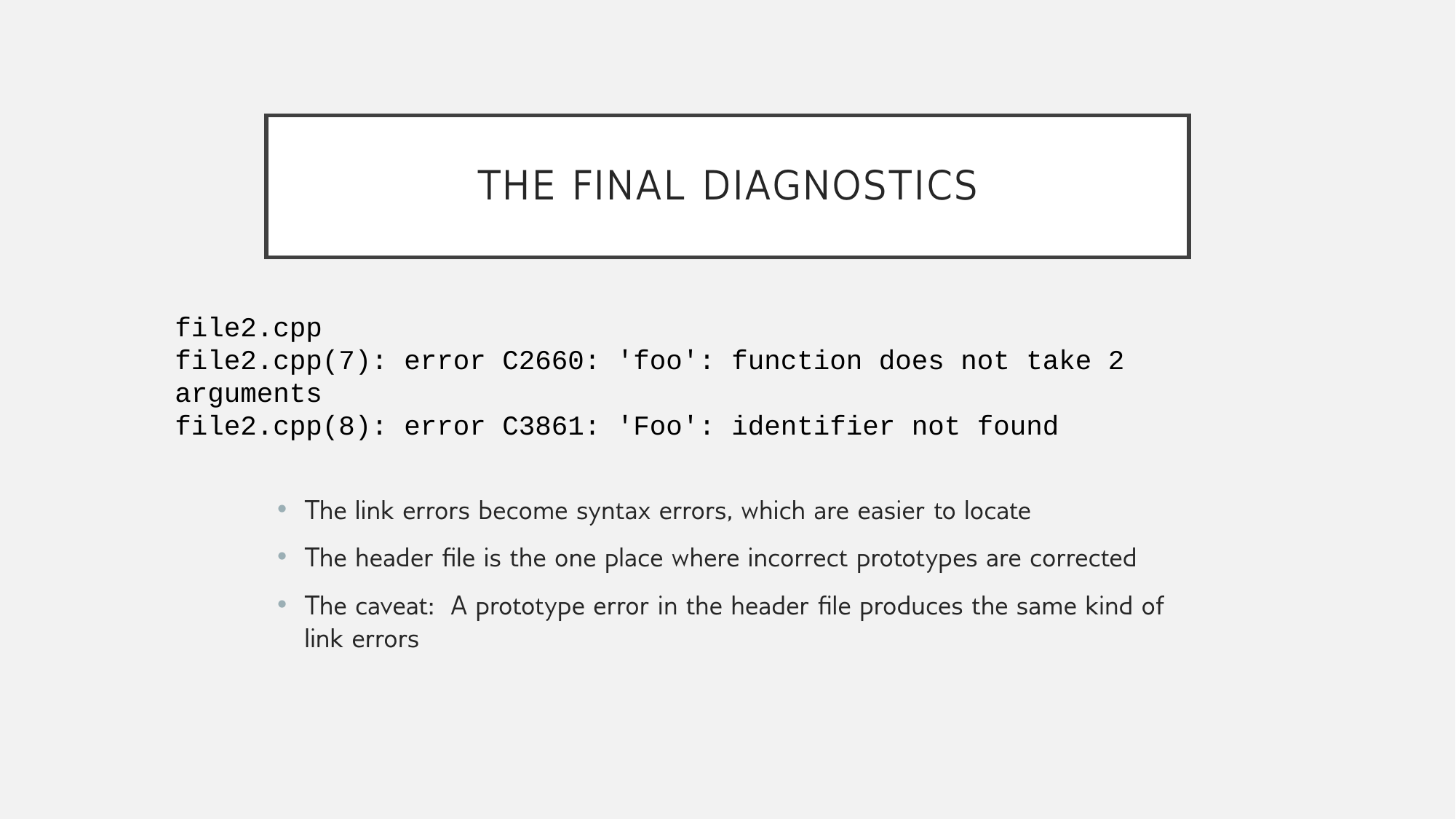

# The Final Diagnostics
file2.cpp
file2.cpp(7): error C2660: 'foo': function does not take 2 arguments
file2.cpp(8): error C3861: 'Foo': identifier not found
The link errors become syntax errors, which are easier to locate
The header file is the one place where incorrect prototypes are corrected
The caveat:  A prototype error in the header file produces the same kind of link errors